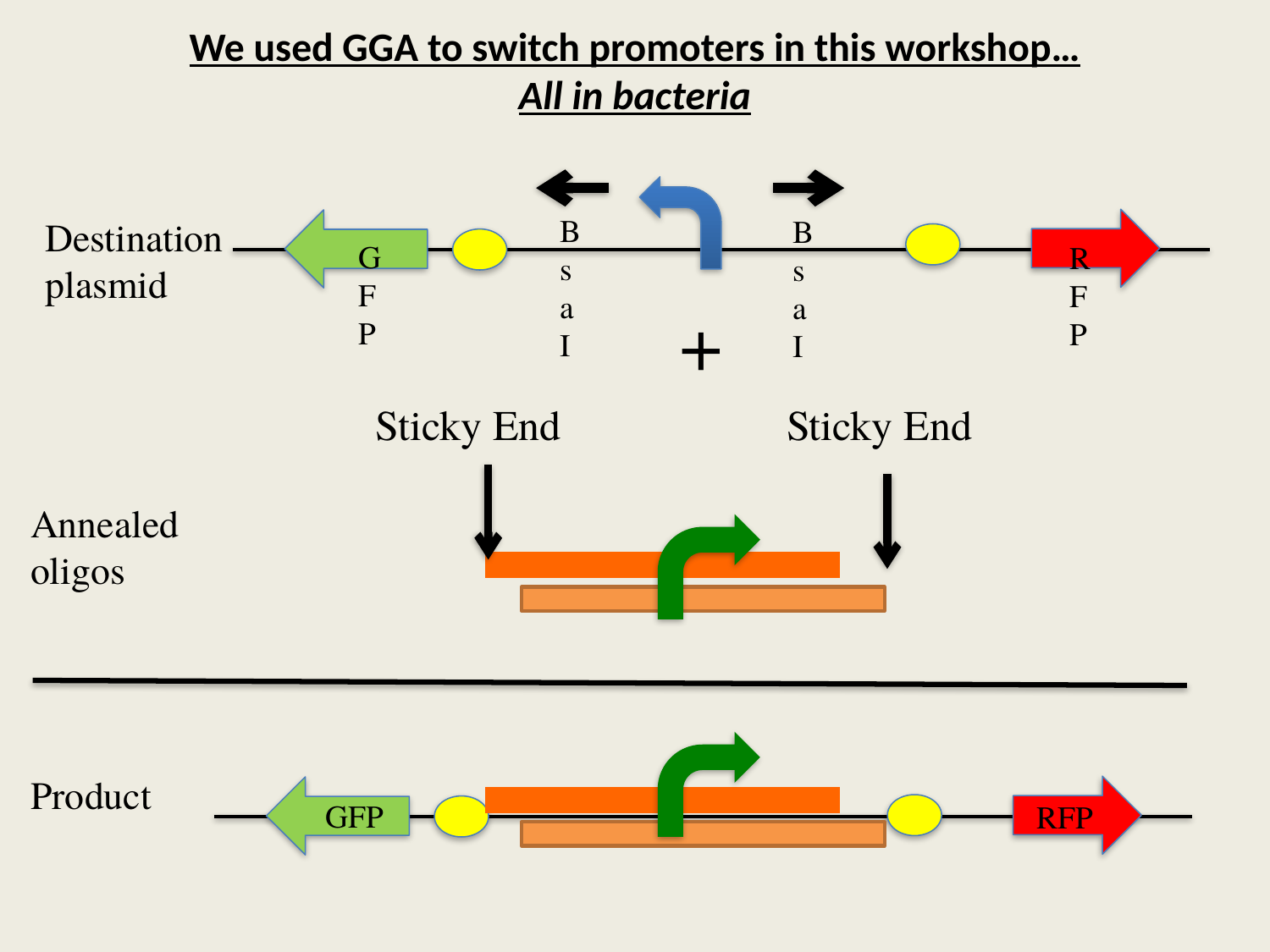

We used GGA to switch promoters in this workshop…
All in bacteria

BsaI
BsaI
Destination plasmid

GFP

RFP

+
Sticky End
Sticky End
Annealed oligos

Product

GFP
RFP